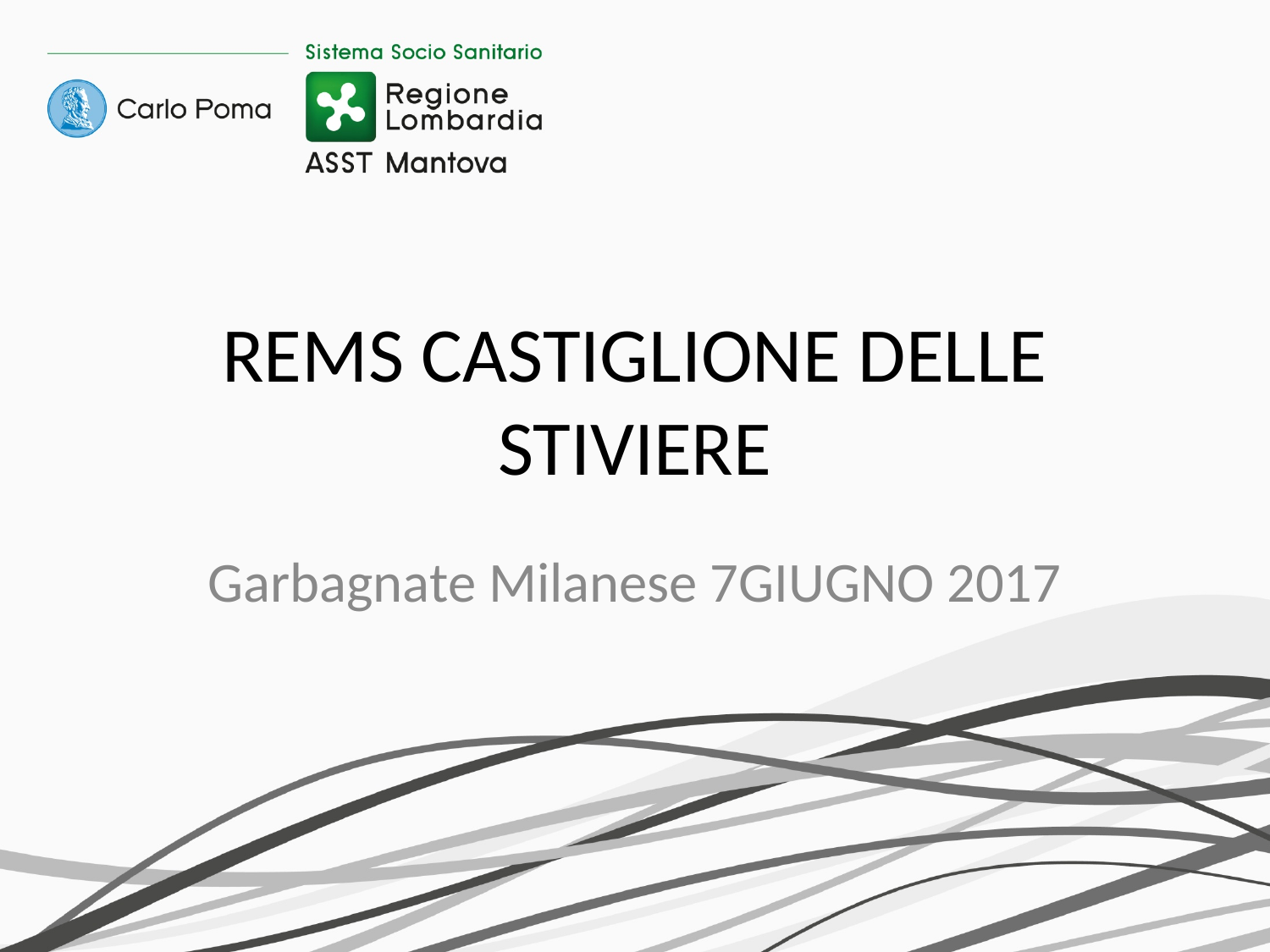

# REMS CASTIGLIONE DELLE STIVIERE
Garbagnate Milanese 7GIUGNO 2017